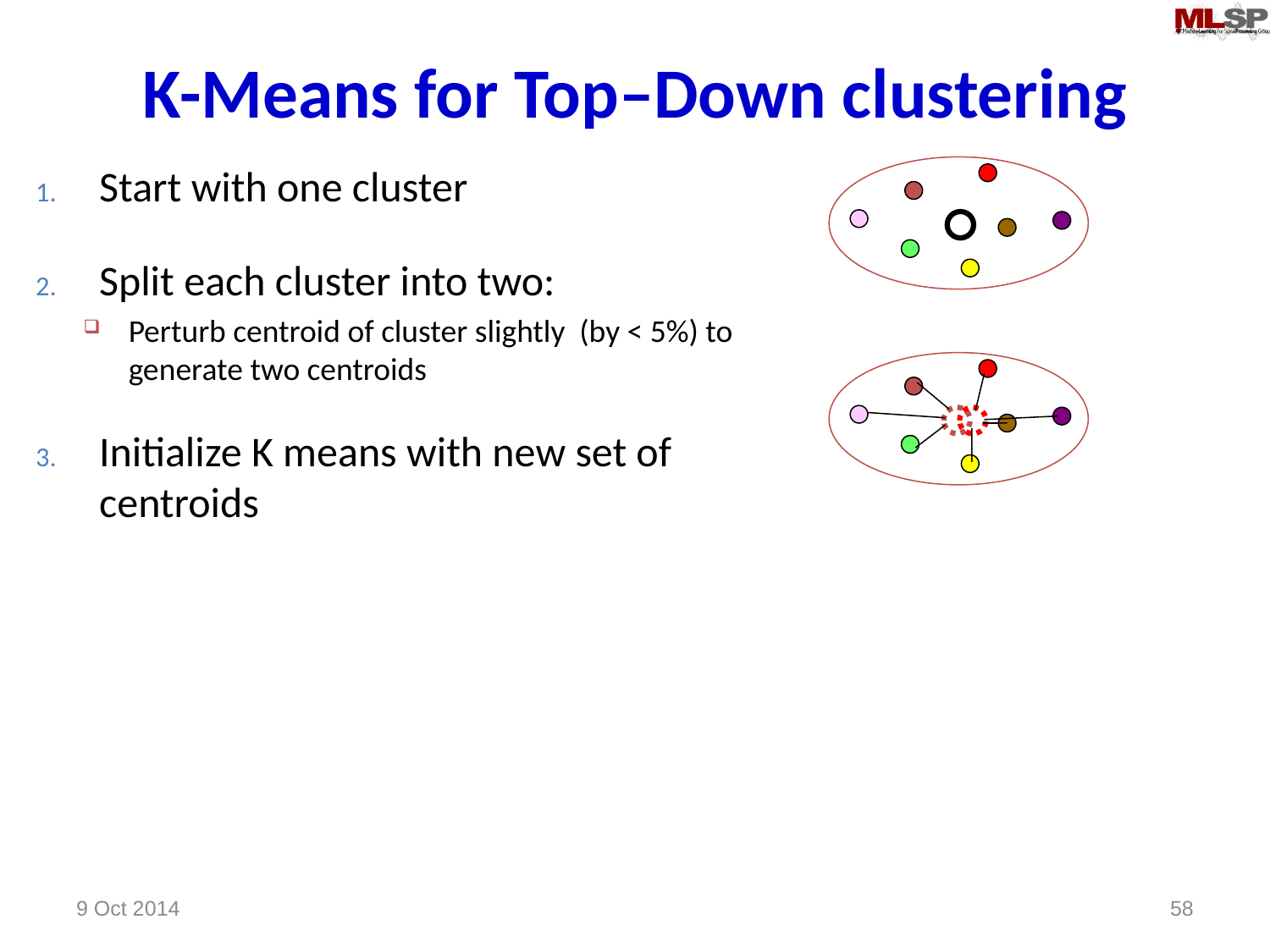

# K-Means for Top–Down clustering
Start with one cluster

Split each cluster into two:
Perturb centroid of cluster slightly  (by < 5%) to generate two centroids

Initialize K means with new set of centroids

Iterate Kmeans until convergence

If the desired number of clusters is not obtained, return to 2

9 Oct 2014
58